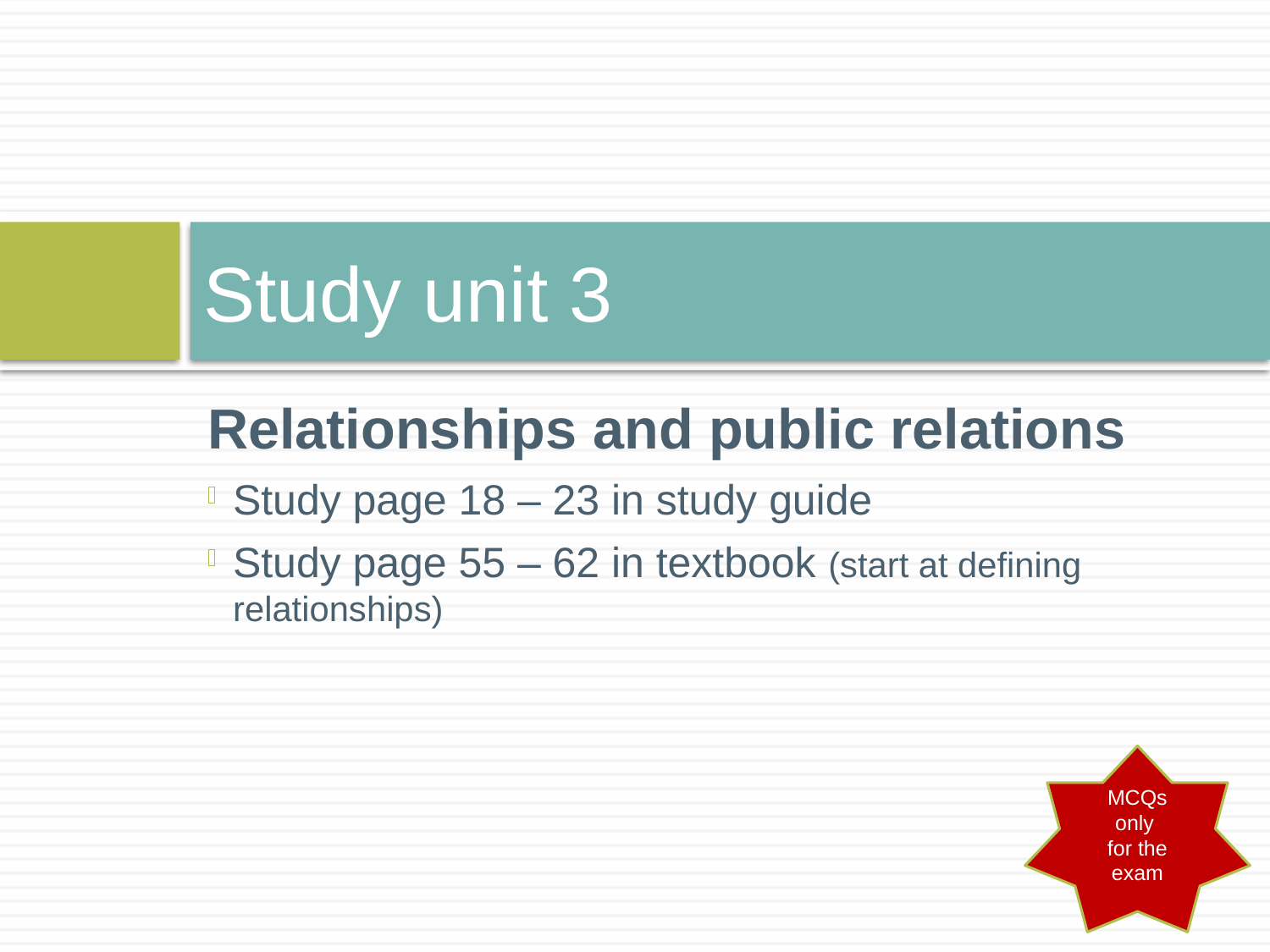

# Study unit 3
Relationships and public relations
Study page 18 – 23 in study guide
Study page 55 – 62 in textbook (start at defining relationships)
MCQs
only
for the exam